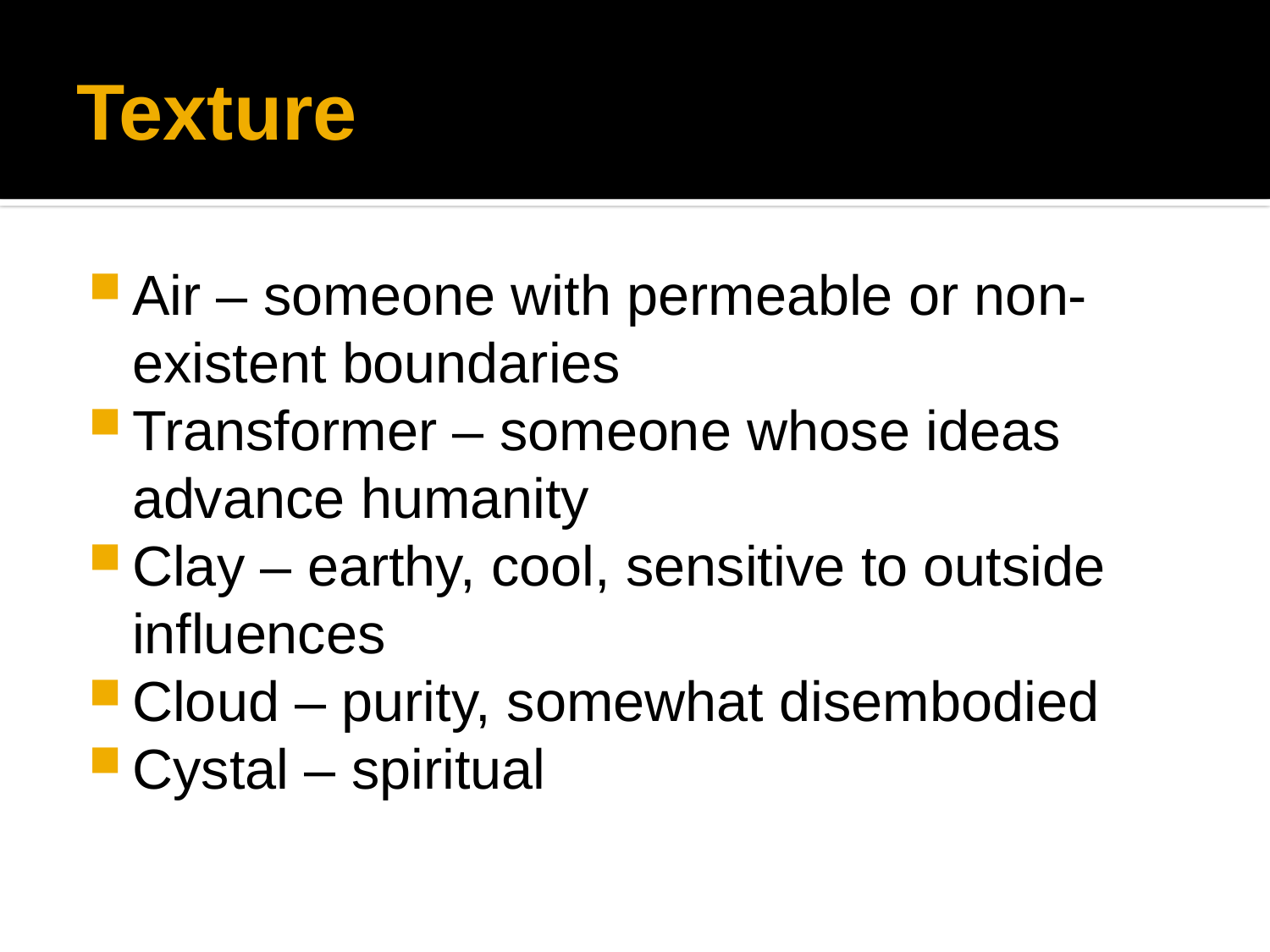

# Texture
Air – someone with permeable or non-existent boundaries
Transformer – someone whose ideas advance humanity
Clay – earthy, cool, sensitive to outside influences
Cloud – purity, somewhat disembodied
Cystal – spiritual